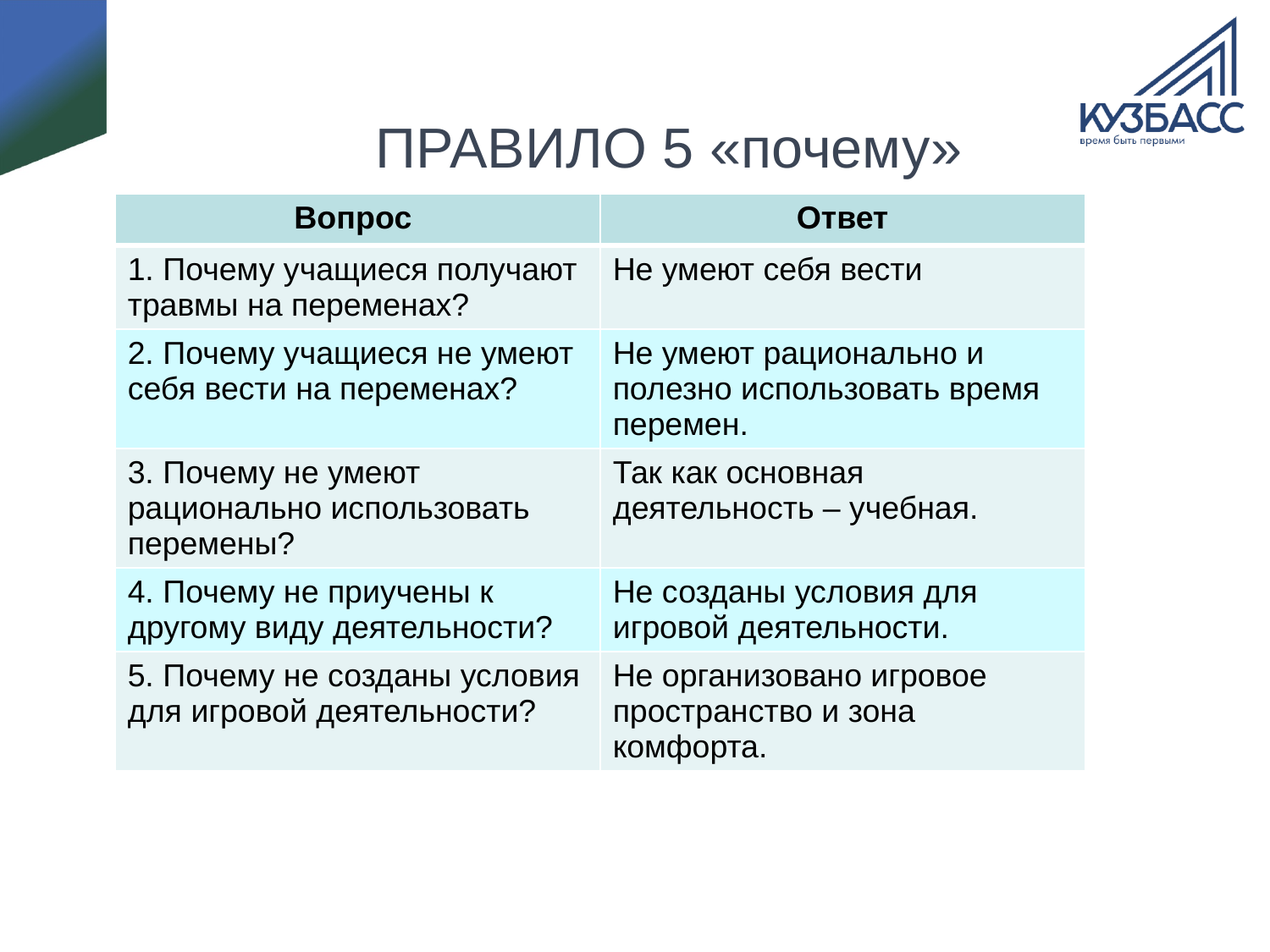

# ПРАВИЛО 5 «почему»
| Вопрос | Ответ |
| --- | --- |
| 1. Почему учащиеся получают травмы на переменах? | Не умеют себя вести |
| 2. Почему учащиеся не умеют себя вести на переменах? | Не умеют рационально и полезно использовать время перемен. |
| 3. Почему не умеют рационально использовать перемены? | Так как основная деятельность – учебная. |
| 4. Почему не приучены к другому виду деятельности? | Не созданы условия для игровой деятельности. |
| 5. Почему не созданы условия для игровой деятельности? | Не организовано игровое пространство и зона комфорта. |